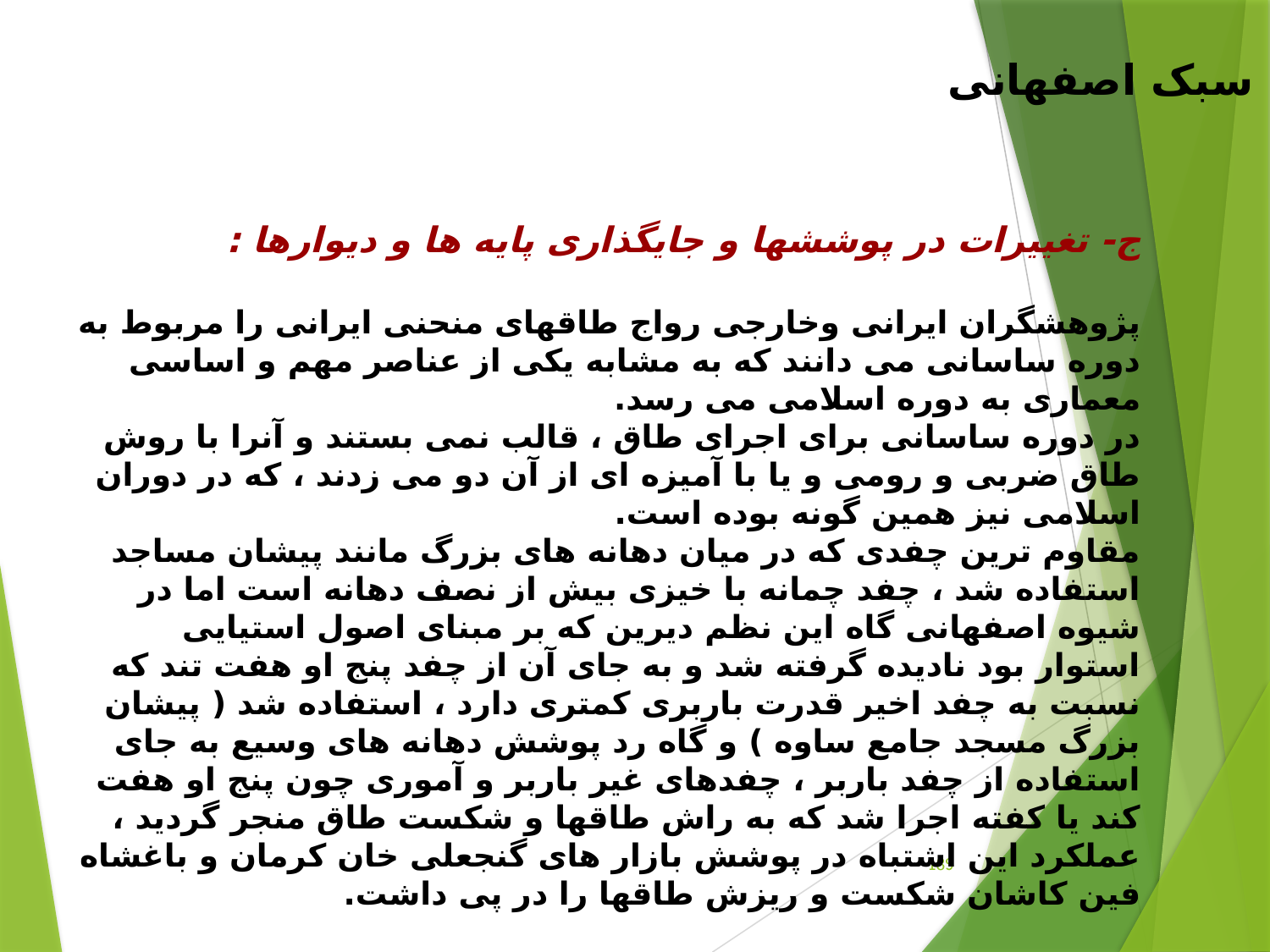

سبک اصفهانی
ج- تغییرات در پوششها و جایگذاری پایه ها و دیوارها :

پژوهشگران ایرانی وخارجی رواج طاقهای منحنی ایرانی را مربوط به دوره ساسانی می دانند که به مشابه یکی از عناصر مهم و اساسی معماری به دوره اسلامی می رسد.
در دوره ساسانی برای اجرای طاق ، قالب نمی بستند و آنرا با روش طاق ضربی و رومی و یا با آمیزه ای از آن دو می زدند ، که در دوران اسلامی نیز همین گونه بوده است.
مقاوم ترین چفدی که در میان دهانه های بزرگ مانند پیشان مساجد استفاده شد ، چفد چمانه با خیزی بیش از نصف دهانه است اما در شیوه اصفهانی گاه این نظم دیرین که بر مبنای اصول استیایی استوار بود نادیده گرفته شد و به جای آن از چفد پنج او هفت تند که نسبت به چفد اخیر قدرت باربری کمتری دارد ، استفاده شد ( پیشان بزرگ مسجد جامع ساوه ) و گاه رد پوشش دهانه های وسیع به جای استفاده از چفد باربر ، چفدهای غیر باربر و آموری چون پنج او هفت کند یا کفته اجرا شد که به راش طاقها و شکست طاق منجر گردید ، عملکرد این اشتباه در پوشش بازار های گنجعلی خان کرمان و باغشاه فین کاشان شکست و ریزش طاقها را در پی داشت.
189